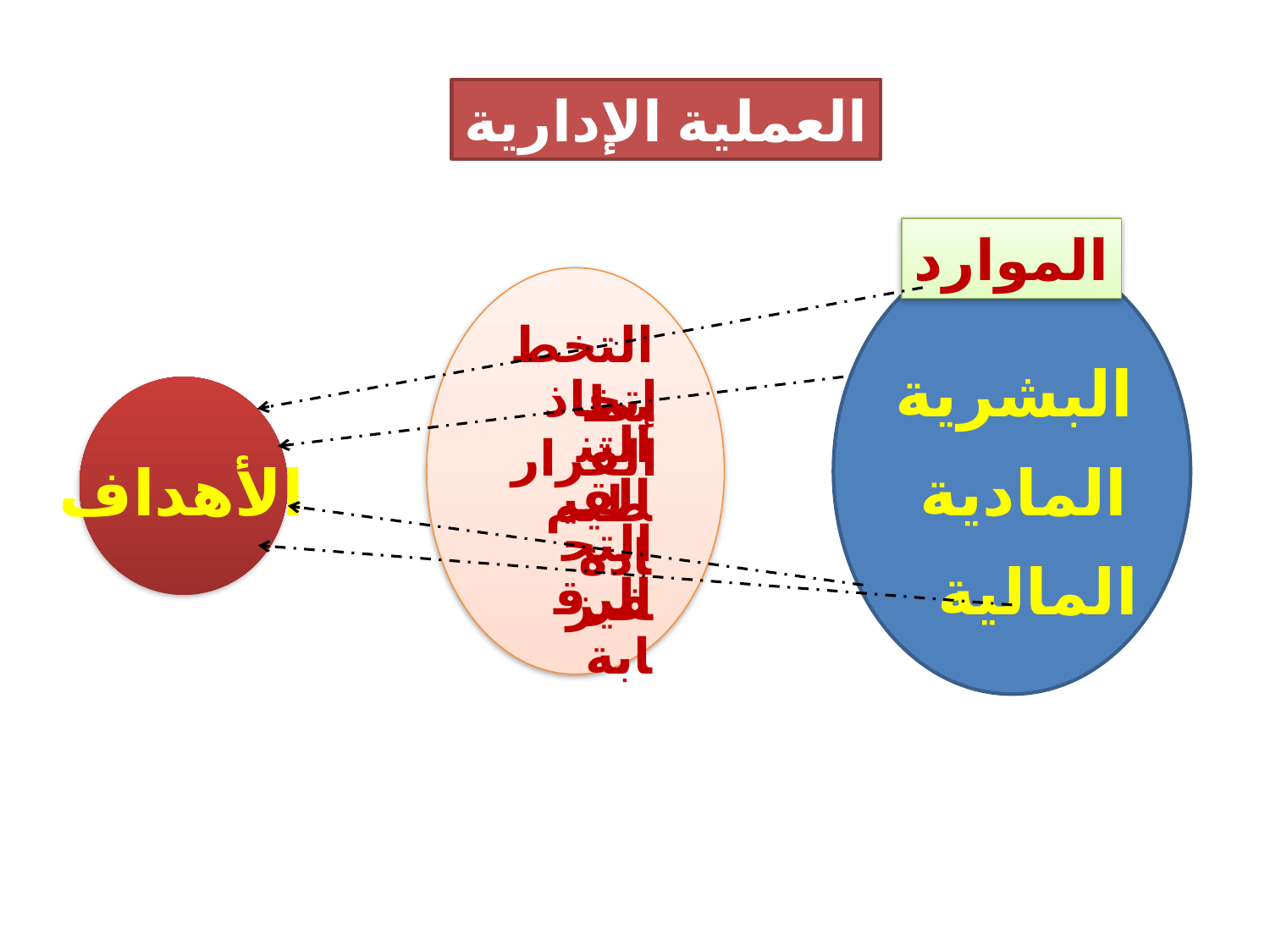

العملية الإدارية
الموارد

البشرية
المادية
المالية

التخطيط
إتخاذ القرار
التنظيم
القيادة
التحفيز
الرقابة

الأهداف